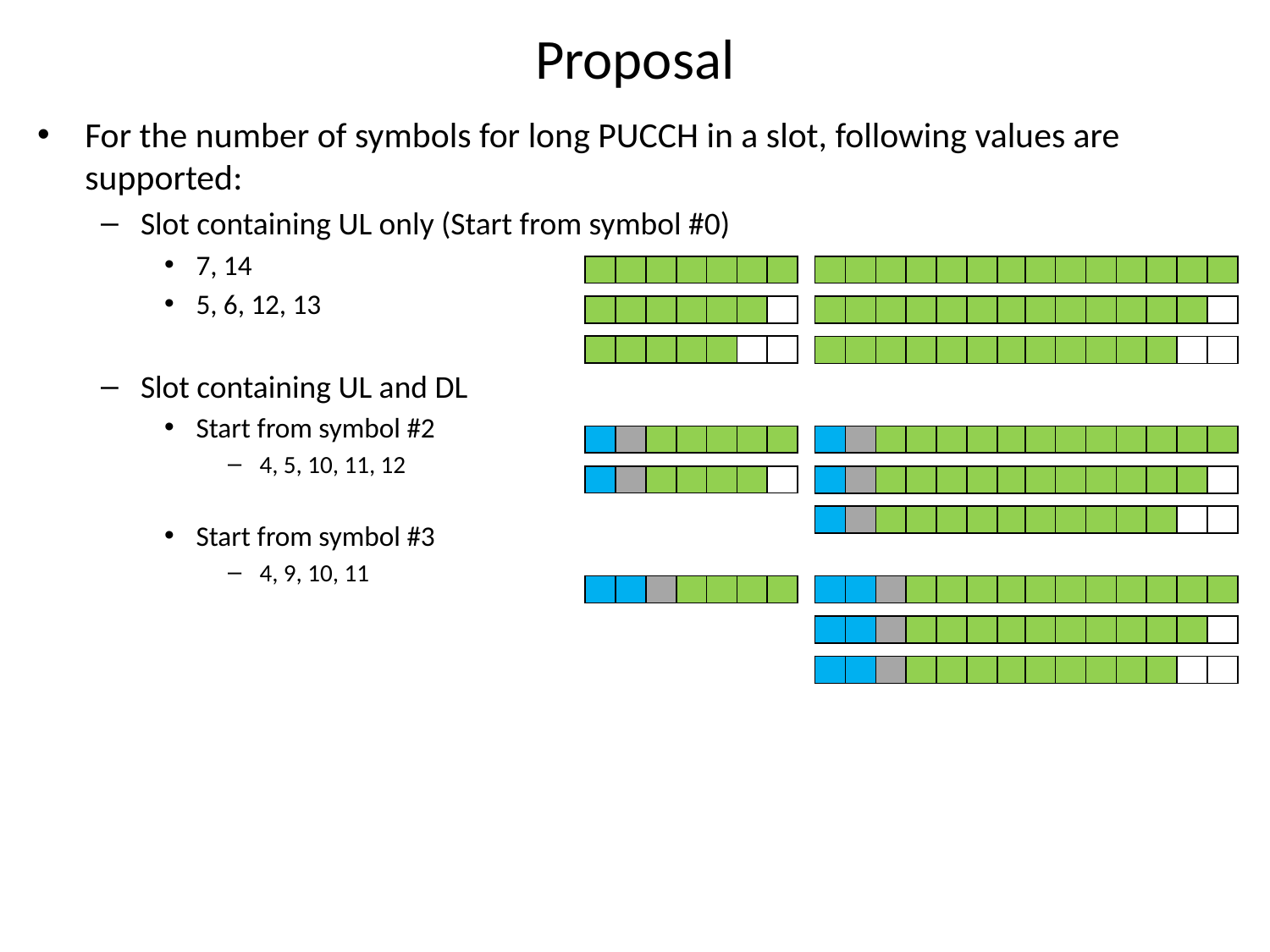

Proposal
For the number of symbols for long PUCCH in a slot, following values are supported:
Slot containing UL only (Start from symbol #0)
7, 14
5, 6, 12, 13

Slot containing UL and DL
Start from symbol #2
4, 5, 10, 11, 12

Start from symbol #3
4, 9, 10, 11
|  |  |  |  |  |  |  |
| --- | --- | --- | --- | --- | --- | --- |
|  |  |  |  |  |  |  |
| --- | --- | --- | --- | --- | --- | --- |
|  |  |  |  |  |  |  |
| --- | --- | --- | --- | --- | --- | --- |
|  |  |  |  |  |  |  |
| --- | --- | --- | --- | --- | --- | --- |
|  |  |  |  |  |  |  |
| --- | --- | --- | --- | --- | --- | --- |
|  |  |  |  |  |  |  |
| --- | --- | --- | --- | --- | --- | --- |
|  |  |  |  |  |  |  |
| --- | --- | --- | --- | --- | --- | --- |
|  |  |  |  |  |  |  |
| --- | --- | --- | --- | --- | --- | --- |
|  |  |  |  |  |  |  |
| --- | --- | --- | --- | --- | --- | --- |
|  |  |  |  |  |  |  |
| --- | --- | --- | --- | --- | --- | --- |
|  |  |  |  |  |  |  |
| --- | --- | --- | --- | --- | --- | --- |
|  |  |  |  |  |  |  |
| --- | --- | --- | --- | --- | --- | --- |
|  |  |  |  |  |  |  |
| --- | --- | --- | --- | --- | --- | --- |
|  |  |  |  |  |  |  |
| --- | --- | --- | --- | --- | --- | --- |
|  |  |  |  |  |  |  |
| --- | --- | --- | --- | --- | --- | --- |
|  |  |  |  |  |  |  |
| --- | --- | --- | --- | --- | --- | --- |
|  |  |  |  |  |  |  |
| --- | --- | --- | --- | --- | --- | --- |
|  |  |  |  |  |  |  |
| --- | --- | --- | --- | --- | --- | --- |
|  |  |  |  |  |  |  |
| --- | --- | --- | --- | --- | --- | --- |
|  |  |  |  |  |  |  |
| --- | --- | --- | --- | --- | --- | --- |
|  |  |  |  |  |  |  |
| --- | --- | --- | --- | --- | --- | --- |
|  |  |  |  |  |  |  |
| --- | --- | --- | --- | --- | --- | --- |
|  |  |  |  |  |  |  |
| --- | --- | --- | --- | --- | --- | --- |
|  |  |  |  |  |  |  |
| --- | --- | --- | --- | --- | --- | --- |